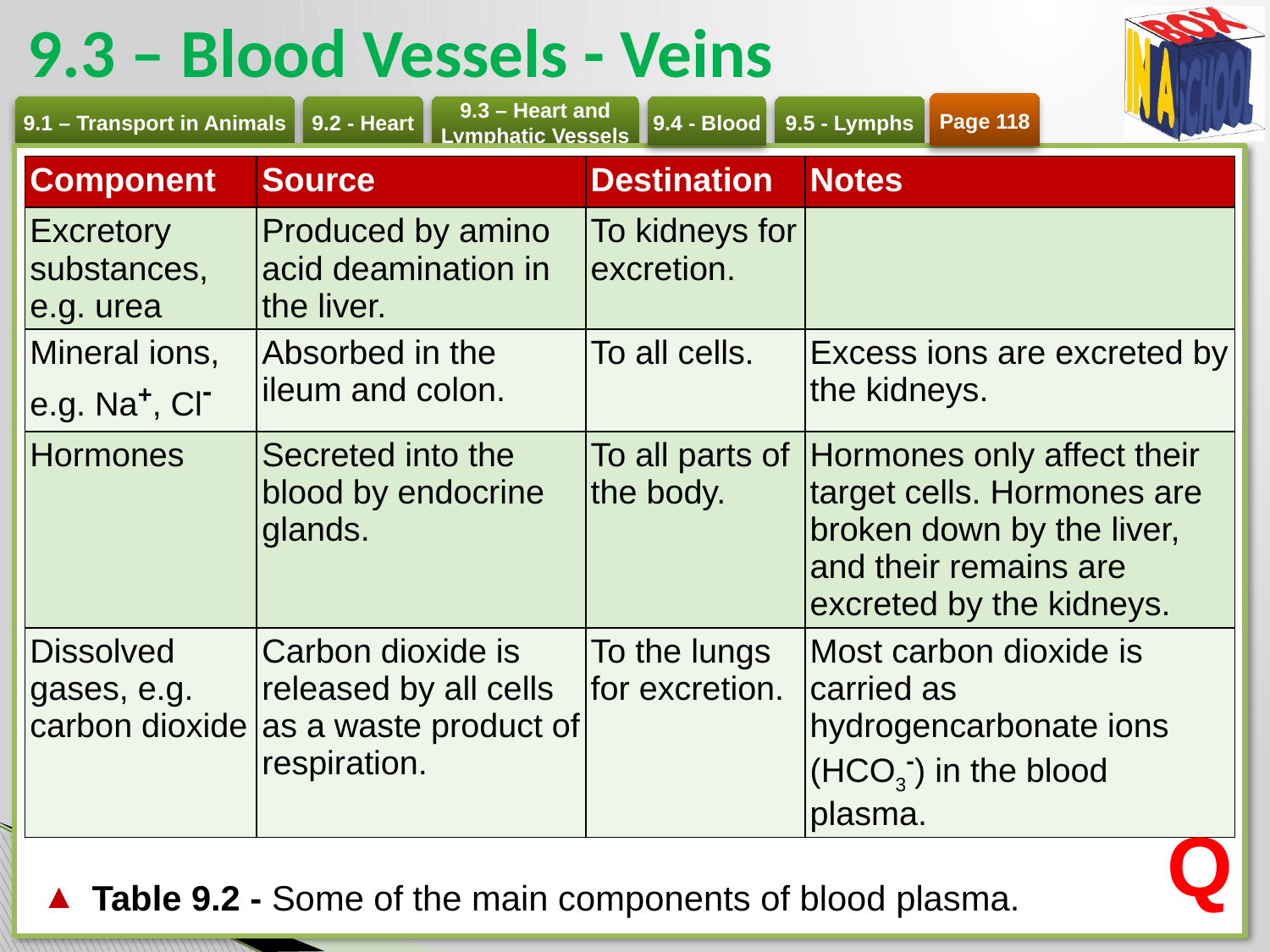

# 9.3 – Blood Vessels - Veins
Page 118
| Component | Source | Destination | Notes |
| --- | --- | --- | --- |
| Excretory substances, e.g. urea | Produced by amino acid deamination in the liver. | To kidneys for excretion. |  |
| Mineral ions, e.g. Na+, Cl- | Absorbed in the ileum and colon. | To all cells. | Excess ions are excreted by the kidneys. |
| Hormones | Secreted into the blood by endocrine glands. | To all parts of the body. | Hormones only affect their target cells. Hormones are broken down by the liver, and their remains are excreted by the kidneys. |
| Dissolved gases, e.g. carbon dioxide | Carbon dioxide is released by all cells as a waste product of respiration. | To the lungs for excretion. | Most carbon dioxide is carried as hydrogencarbonate ions (HCO3-) in the blood plasma. |
Q
Table 9.2 - Some of the main components of blood plasma.